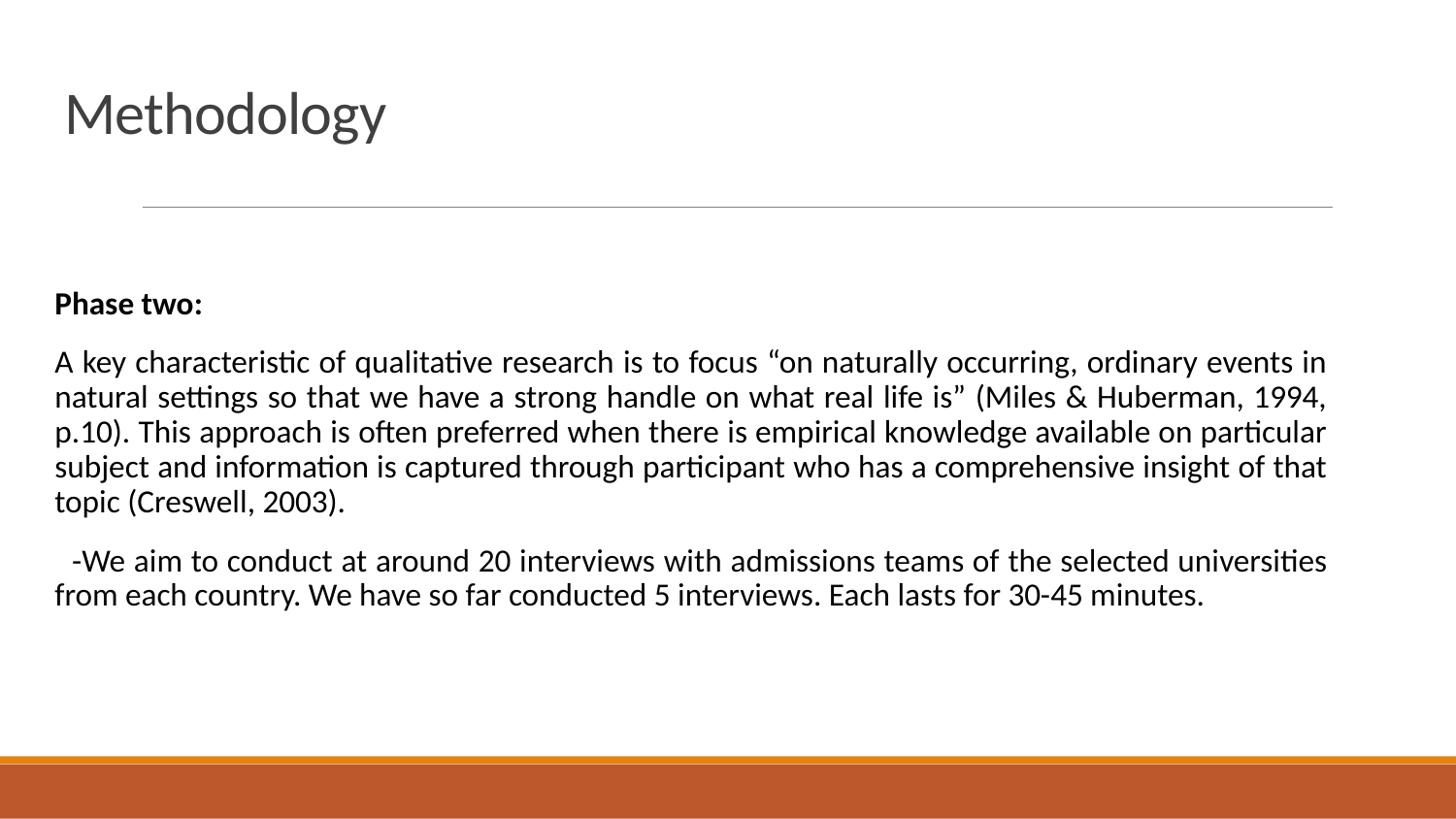

# Methodology

Phase two:
A key characteristic of qualitative research is to focus “on naturally occurring, ordinary events in natural settings so that we have a strong handle on what real life is” (Miles & Huberman, 1994, p.10). This approach is often preferred when there is empirical knowledge available on particular subject and information is captured through participant who has a comprehensive insight of that topic (Creswell, 2003).
  -We aim to conduct at around 20 interviews with admissions teams of the selected universities from each country. We have so far conducted 5 interviews. Each lasts for 30-45 minutes.